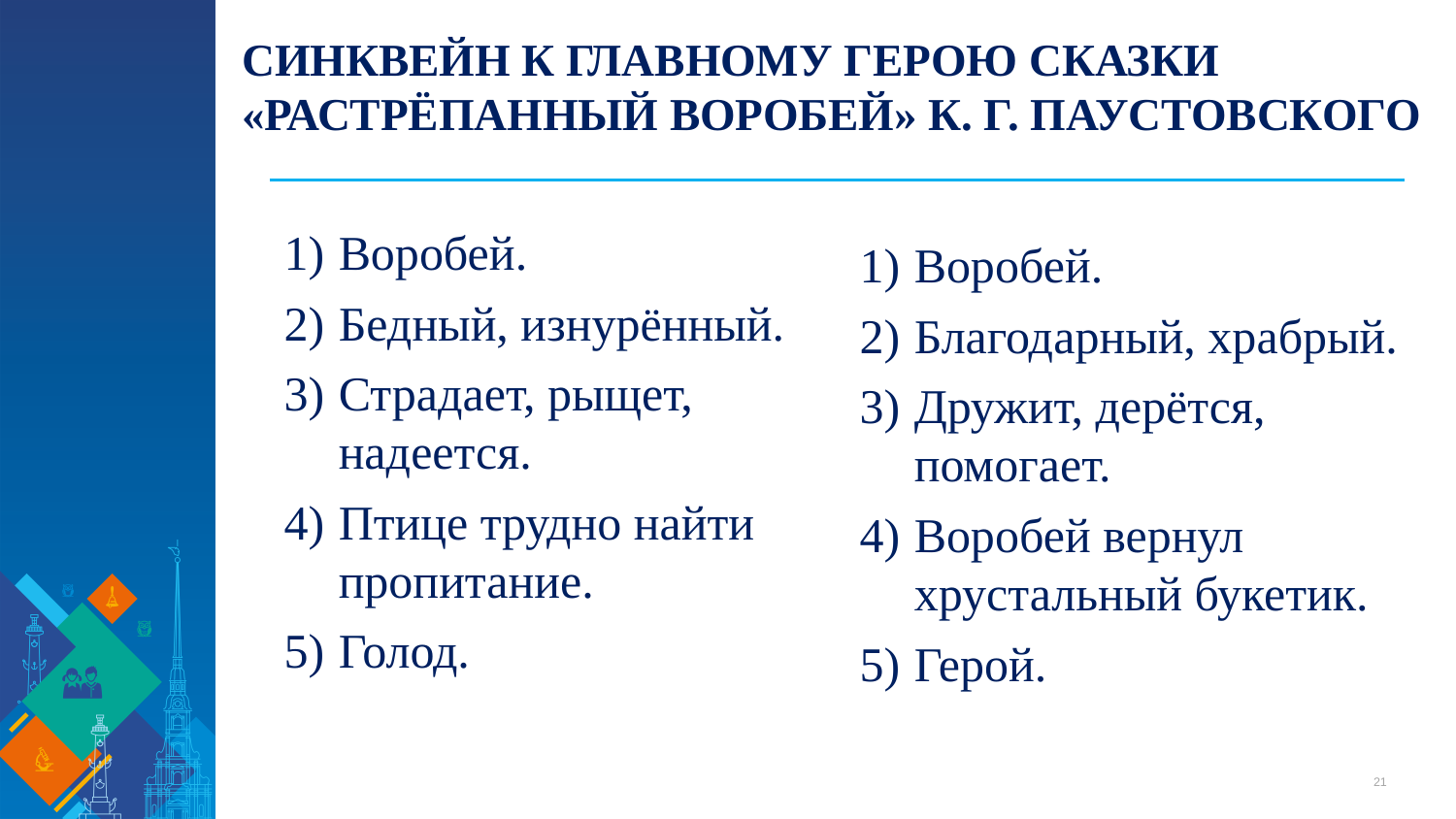

# СИНКВЕЙН К ГЛАВНОМУ ГЕРОЮ СКАЗКИ «РАСТРЁПАННЫЙ ВОРОБЕЙ» К. Г. ПАУСТОВСКОГО
Воробей.
Бедный, изнурённый.
Страдает, рыщет, надеется.
Птице трудно найти пропитание.
Голод.
Воробей.
Благодарный, храбрый.
Дружит, дерётся, помогает.
Воробей вернул хрустальный букетик.
Герой.

21